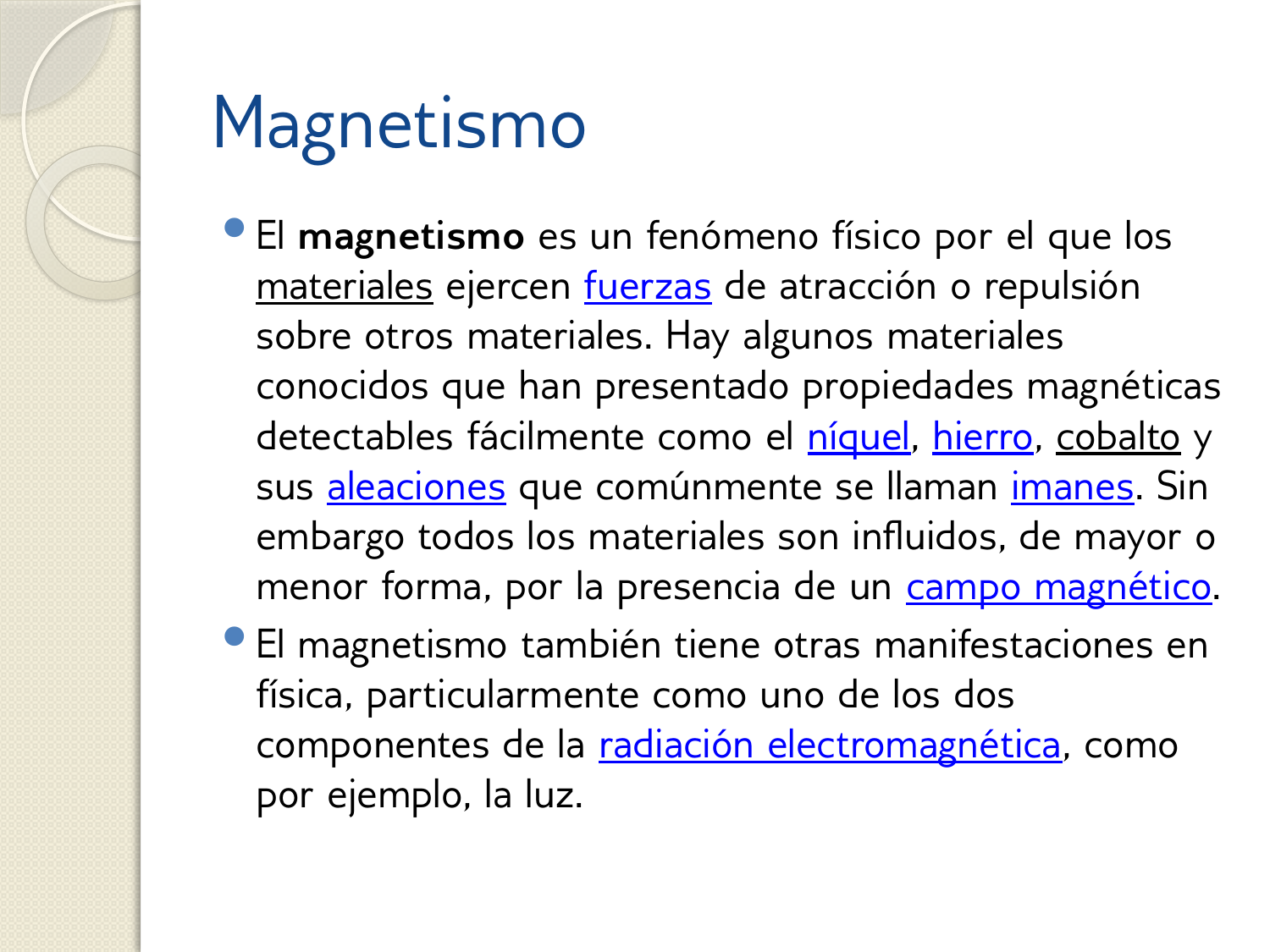

# Magnetismo
El magnetismo es un fenómeno físico por el que los materiales ejercen fuerzas de atracción o repulsión sobre otros materiales. Hay algunos materiales conocidos que han presentado propiedades magnéticas detectables fácilmente como el níquel, hierro, cobalto y sus aleaciones que comúnmente se llaman imanes. Sin embargo todos los materiales son influidos, de mayor o menor forma, por la presencia de un campo magnético.
El magnetismo también tiene otras manifestaciones en física, particularmente como uno de los dos componentes de la radiación electromagnética, como por ejemplo, la luz.